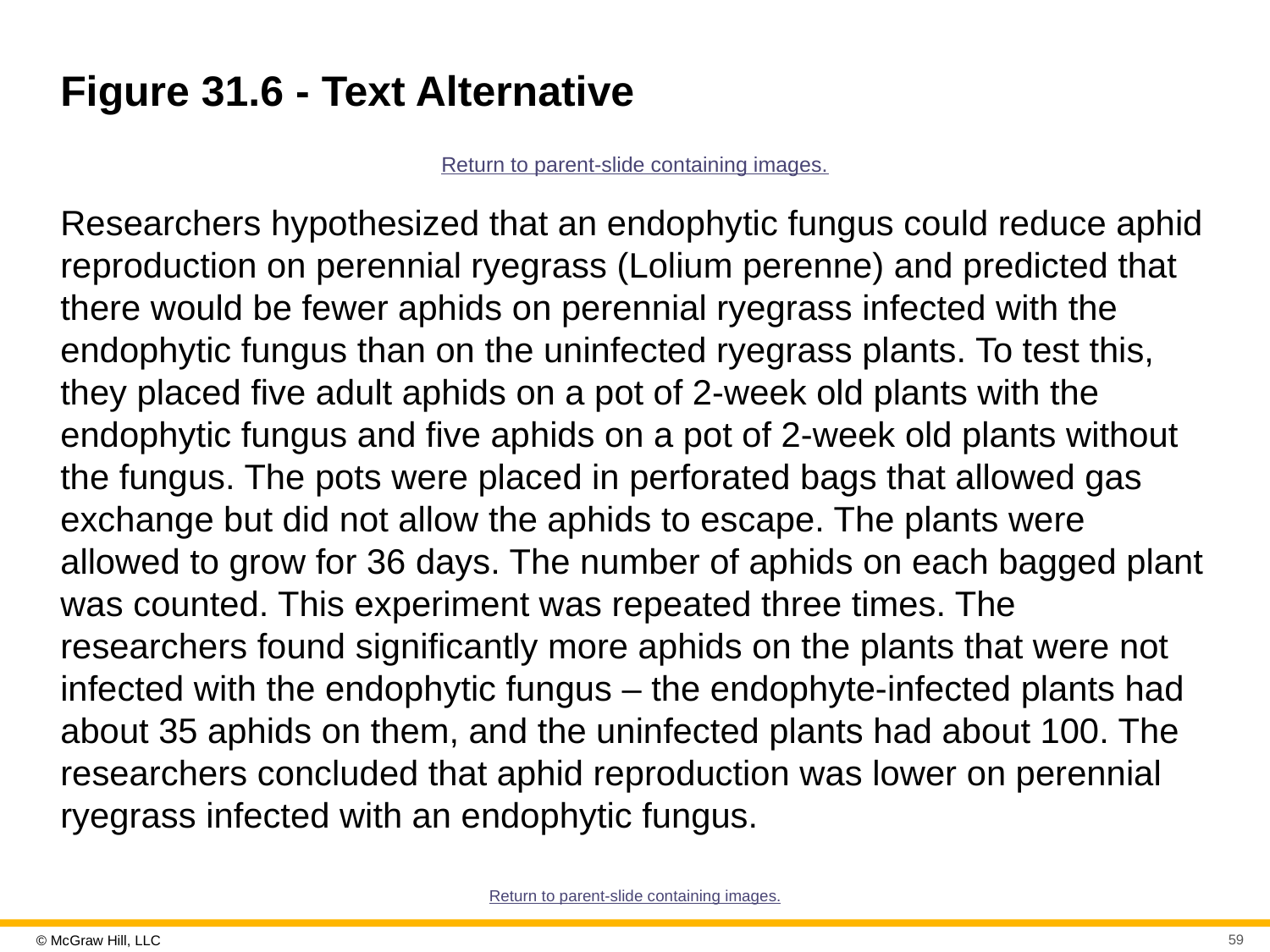

# Figure 31.6 - Text Alternative
Return to parent-slide containing images.
Researchers hypothesized that an endophytic fungus could reduce aphid reproduction on perennial ryegrass (Lolium perenne) and predicted that there would be fewer aphids on perennial ryegrass infected with the endophytic fungus than on the uninfected ryegrass plants. To test this, they placed five adult aphids on a pot of 2-week old plants with the endophytic fungus and five aphids on a pot of 2-week old plants without the fungus. The pots were placed in perforated bags that allowed gas exchange but did not allow the aphids to escape. The plants were allowed to grow for 36 days. The number of aphids on each bagged plant was counted. This experiment was repeated three times. The researchers found significantly more aphids on the plants that were not infected with the endophytic fungus – the endophyte-infected plants had about 35 aphids on them, and the uninfected plants had about 100. The researchers concluded that aphid reproduction was lower on perennial ryegrass infected with an endophytic fungus.
Return to parent-slide containing images.
59